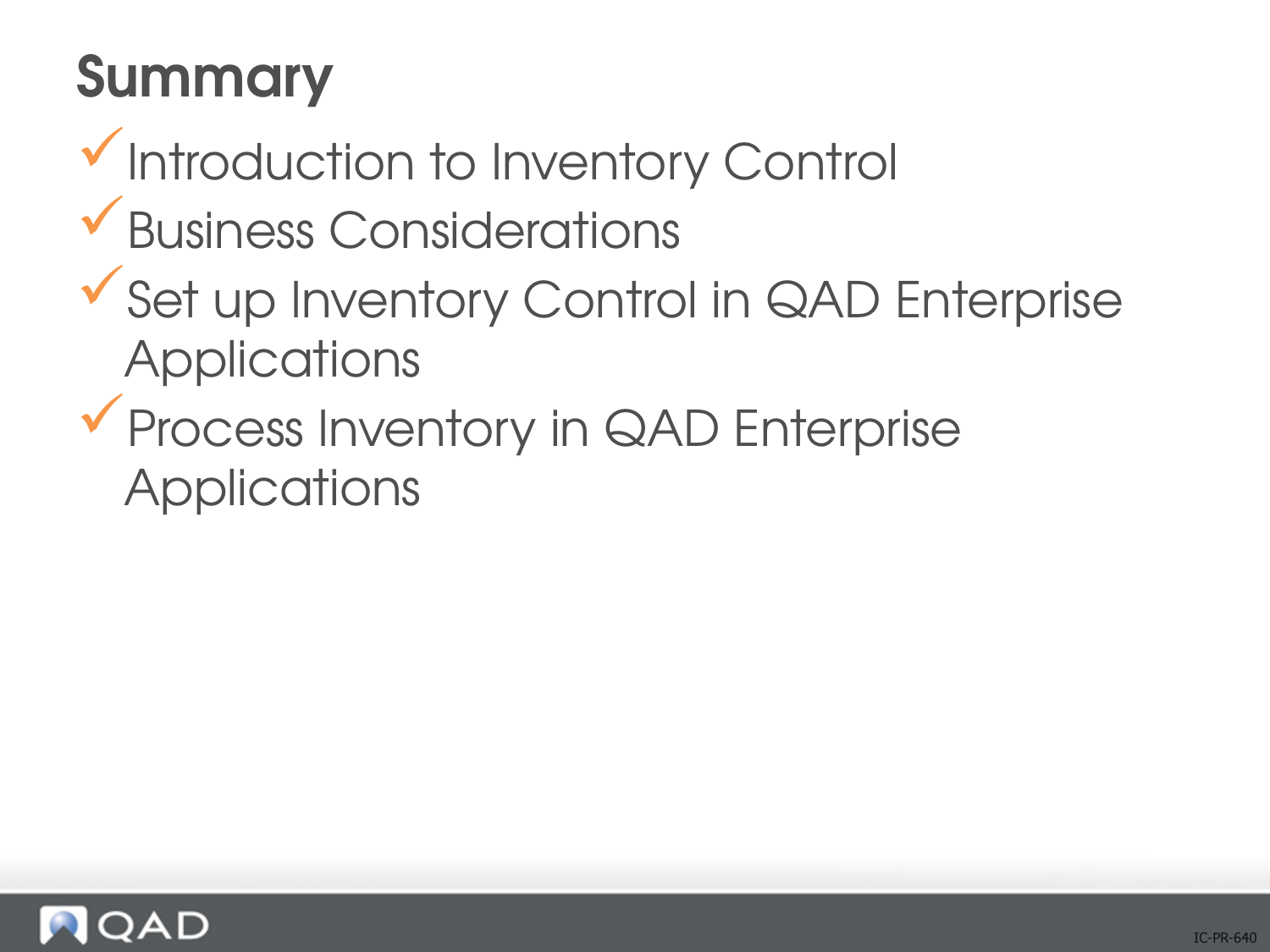

# Summary
Introduction to Inventory Control
Business Considerations
Set up Inventory Control in QAD Enterprise Applications
Process Inventory in QAD Enterprise Applications
IC-PR-640